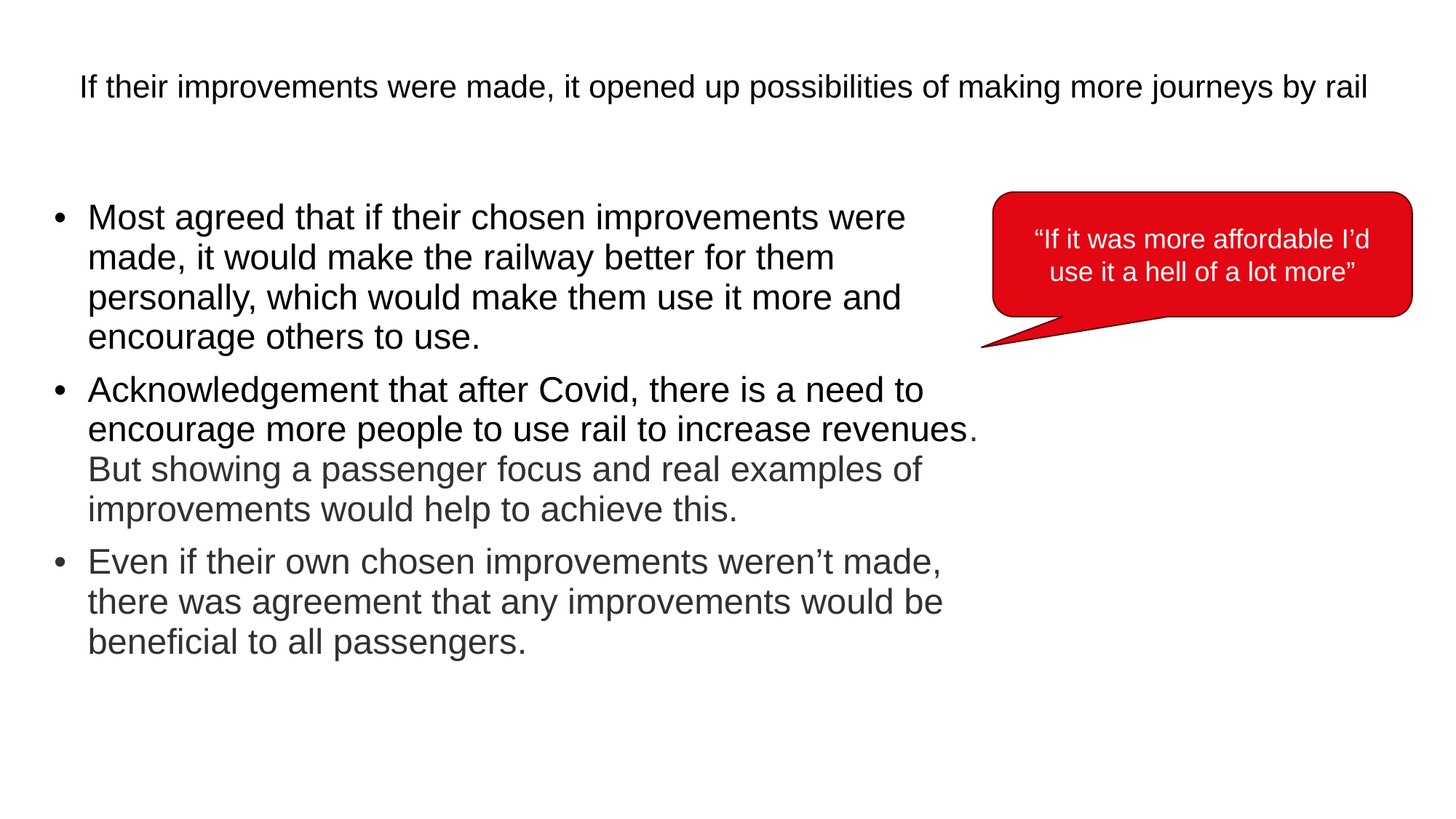

# If their improvements were made, it opened up possibilities of making more journeys by rail
Most agreed that if their chosen improvements were made, it would make the railway better for them personally, which would make them use it more and encourage others to use.
Acknowledgement that after Covid, there is a need to encourage more people to use rail to increase revenues. But showing a passenger focus and real examples of improvements would help to achieve this.
Even if their own chosen improvements weren’t made, there was agreement that any improvements would be beneficial to all passengers.

“If it was more affordable I’d use it a hell of a lot more”